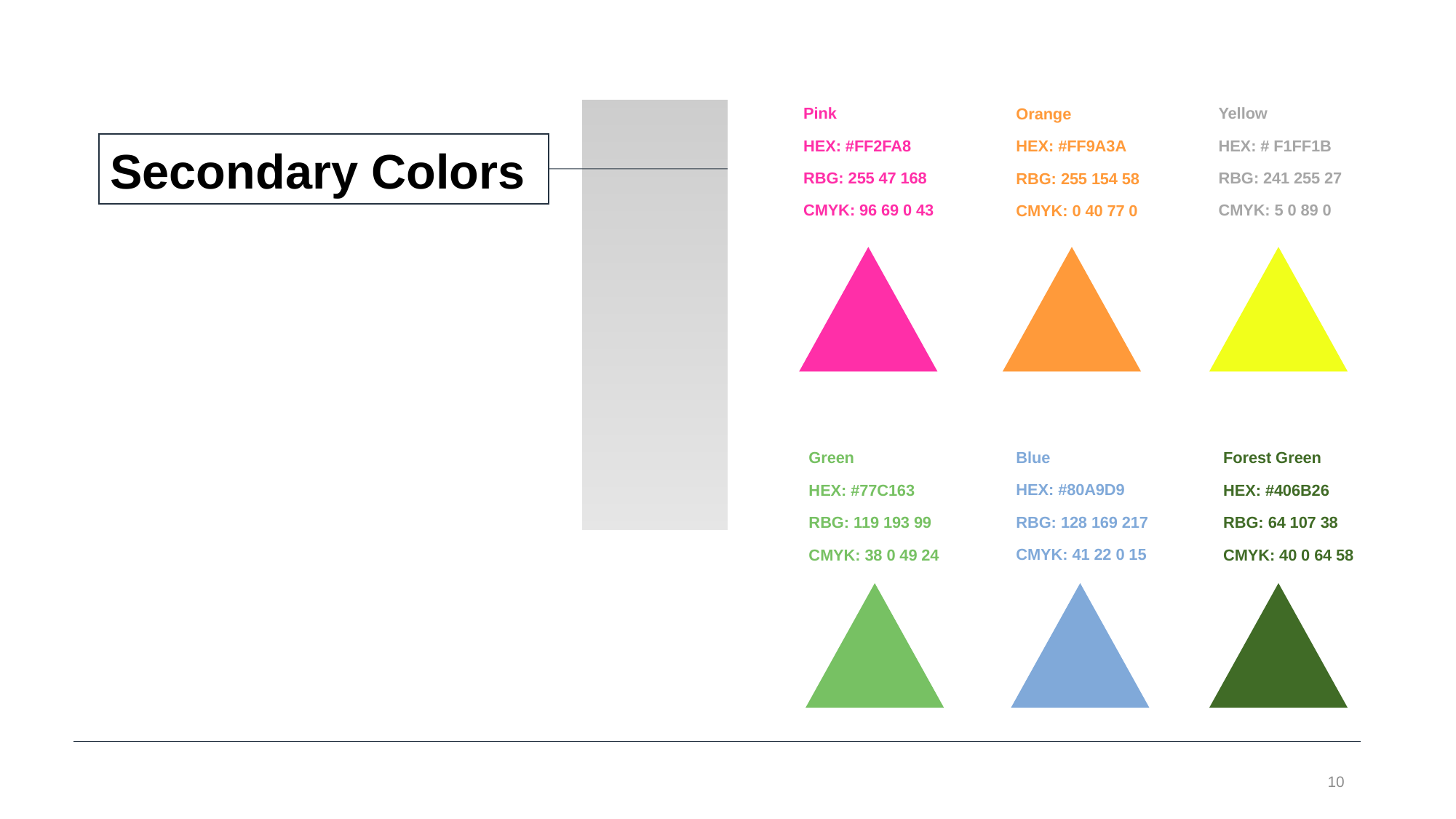

Pink
HEX: #FF2FA8
RBG: 255 47 168
CMYK: 96 69 0 43
Yellow
HEX: # F1FF1B
RBG: 241 255 27
CMYK: 5 0 89 0
Orange
HEX: #FF9A3A
RBG: 255 154 58
CMYK: 0 40 77 0

Secondary Colors

Blue
HEX: #80A9D9
RBG: 128 169 217
CMYK: 41 22 0 15
Green
HEX: #77C163
RBG: 119 193 99
CMYK: 38 0 49 24
Forest Green
HEX: #406B26
RBG: 64 107 38
CMYK: 40 0 64 58

10